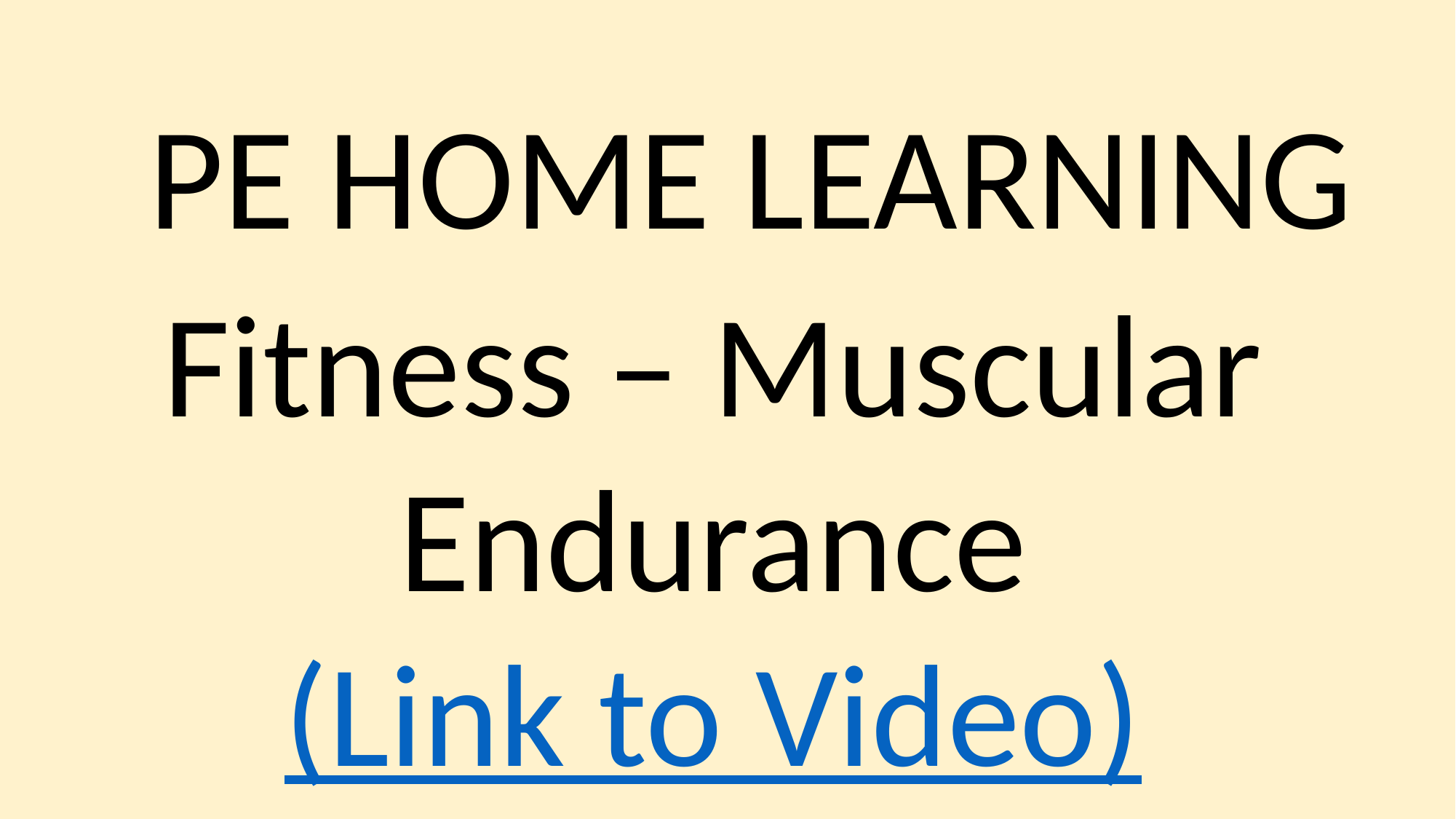

PE HOME LEARNING
Fitness – Muscular Endurance
(Link to Video)